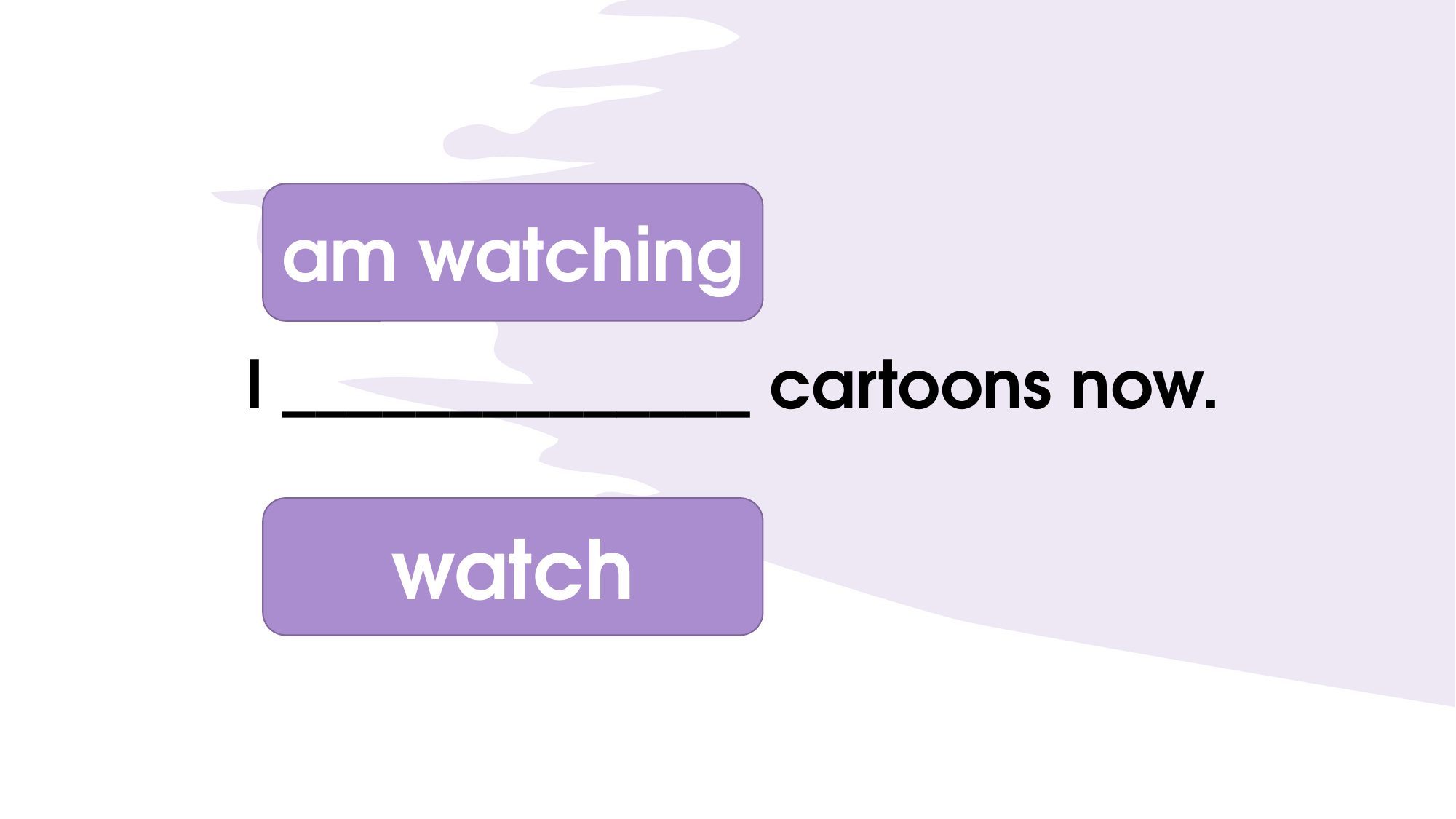

am watching
I ______________ cartoons now.
watch